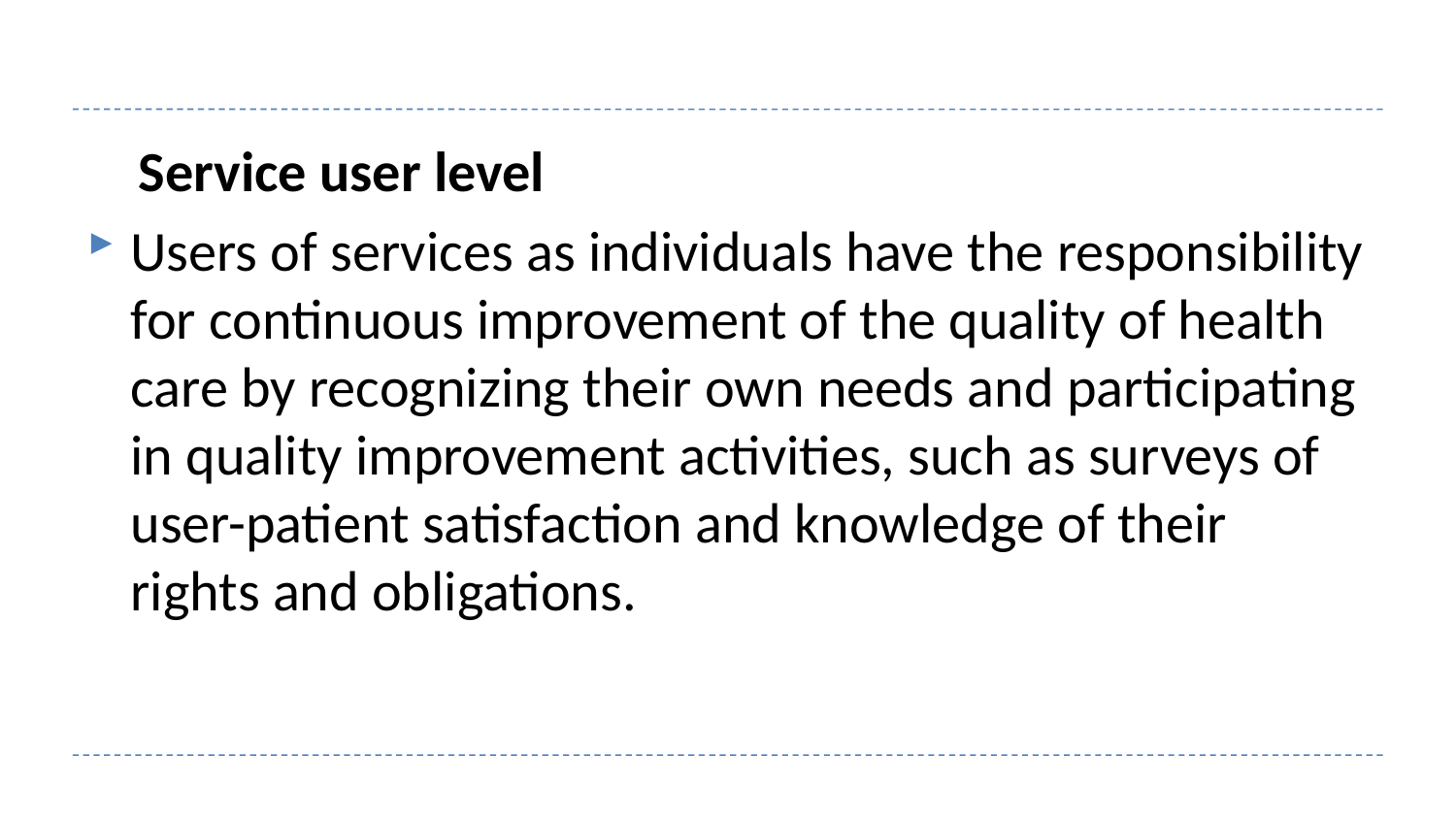

#
    Service user level
Users of services as individuals have the responsibility for continuous improvement of the quality of health care by recognizing their own needs and participating in quality improvement activities, such as surveys of user-patient satisfaction and knowledge of their rights and obligations.